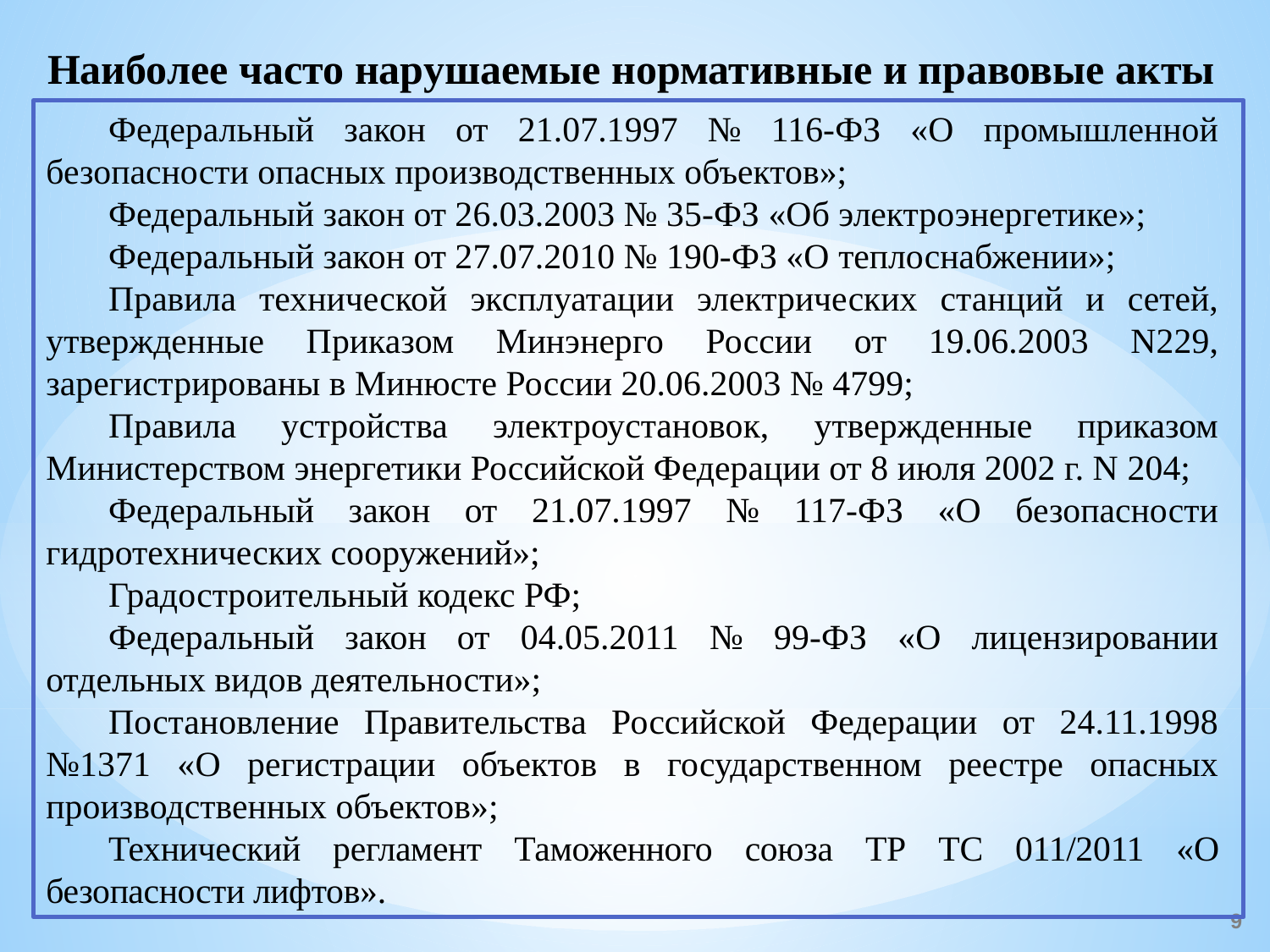

Наиболее часто нарушаемые нормативные и правовые акты
Федеральный закон от 21.07.1997 № 116-ФЗ «О промышленной безопасности опасных производственных объектов»;
Федеральный закон от 26.03.2003 № 35-ФЗ «Об электроэнергетике»;
Федеральный закон от 27.07.2010 № 190-ФЗ «О теплоснабжении»;
Правила технической эксплуатации электрических станций и сетей, утвержденные Приказом Минэнерго России от 19.06.2003 N229, зарегистрированы в Минюсте России 20.06.2003 № 4799;
Правила устройства электроустановок, утвержденные приказом Министерством энергетики Российской Федерации от 8 июля 2002 г. N 204;
Федеральный закон от 21.07.1997 № 117-ФЗ «О безопасности гидротехнических сооружений»;
Градостроительный кодекс РФ;
Федеральный закон от 04.05.2011 № 99-ФЗ «О лицензировании отдельных видов деятельности»;
Постановление Правительства Российской Федерации от 24.11.1998 №1371 «О регистрации объектов в государственном реестре опасных производственных объектов»;
Технический регламент Таможенного союза ТР ТС 011/2011 «О безопасности лифтов».
9